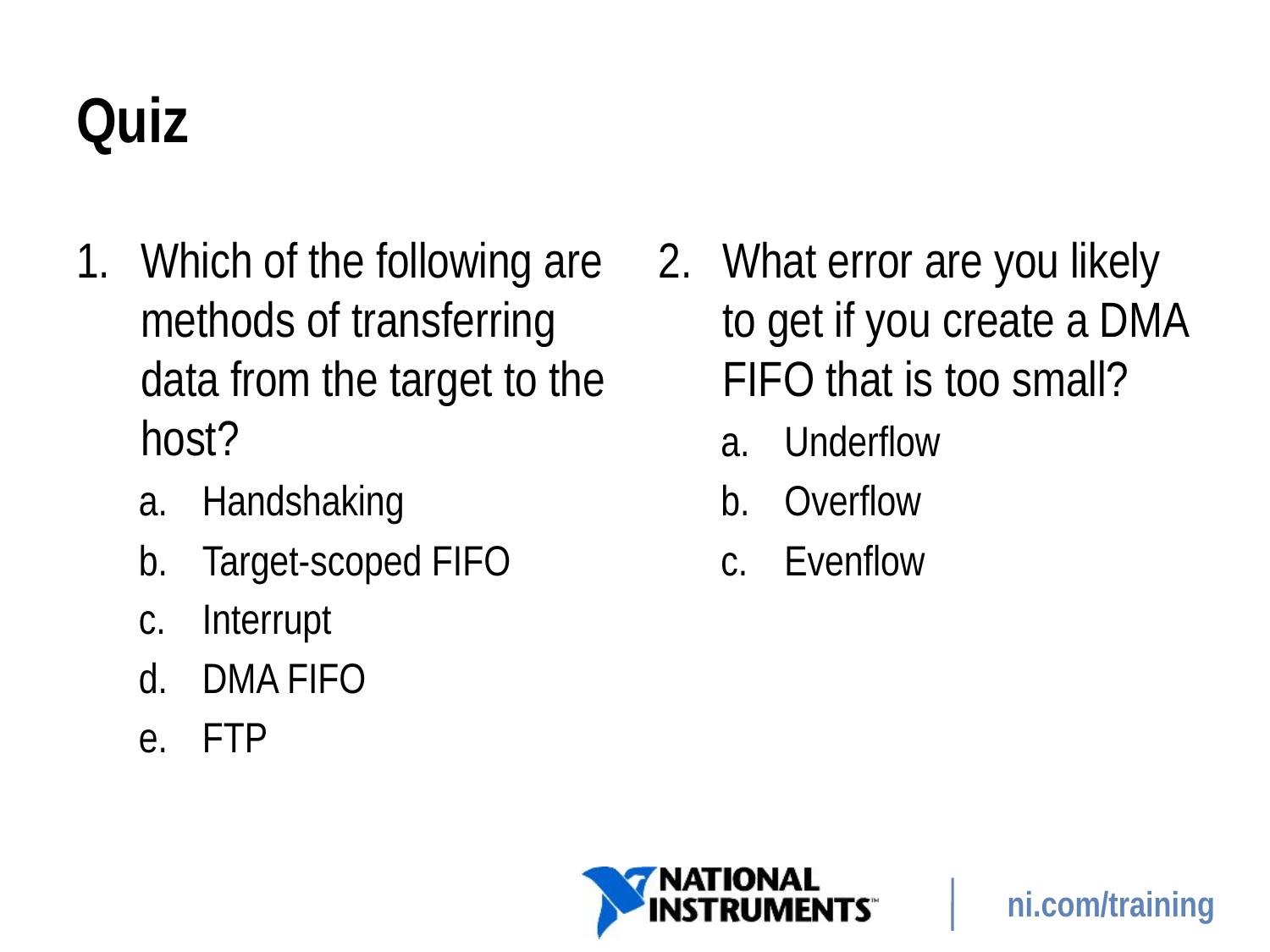

# Quiz
Which of the following are methods of transferring data from the target to the host?
Handshaking
Target-scoped FIFO
Interrupt
DMA FIFO
FTP
What error are you likely to get if you create a DMA FIFO that is too small?
Underflow
Overflow
Evenflow